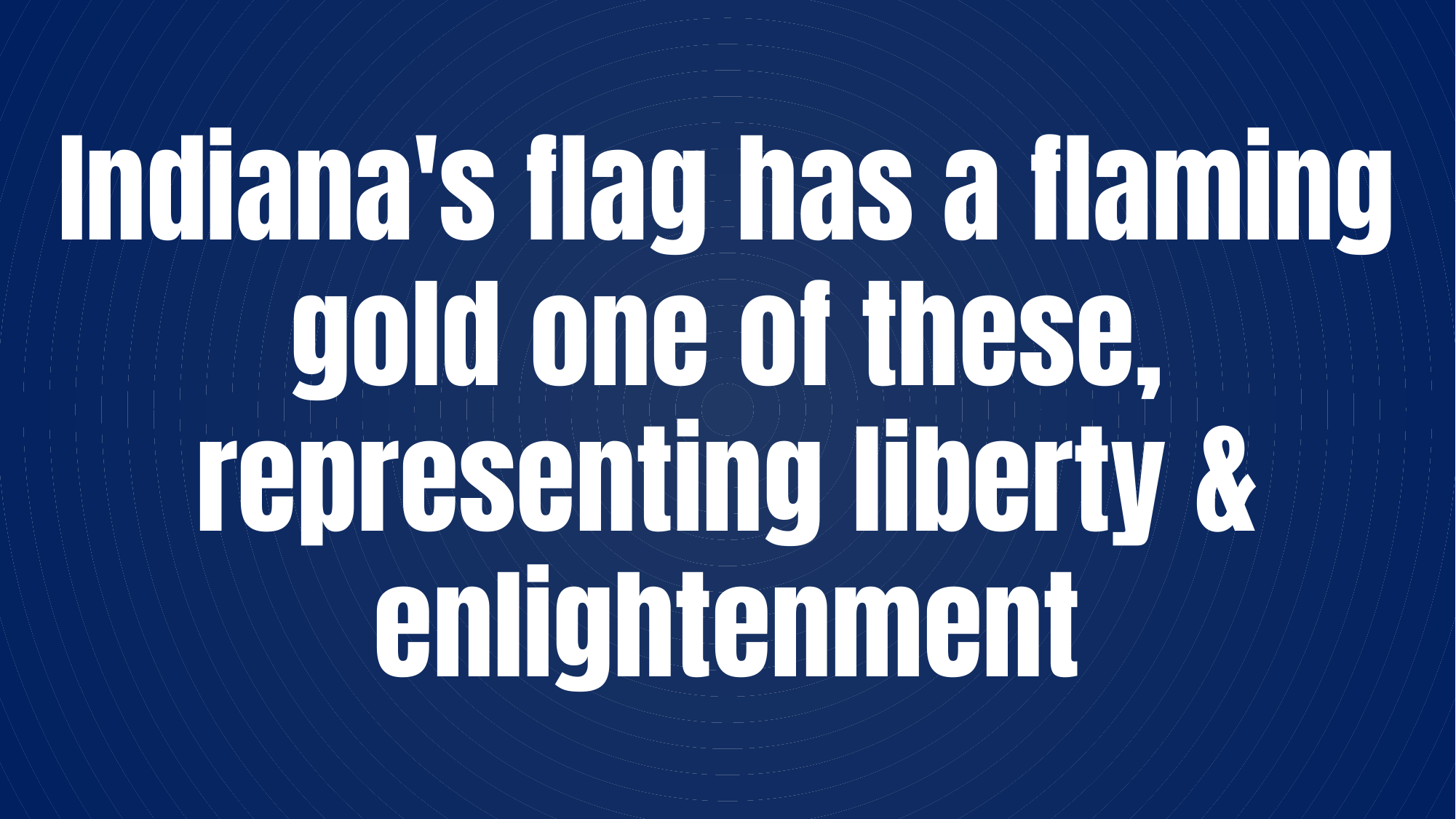

Indiana's flag has a flaming gold one of these, representing liberty & enlightenment